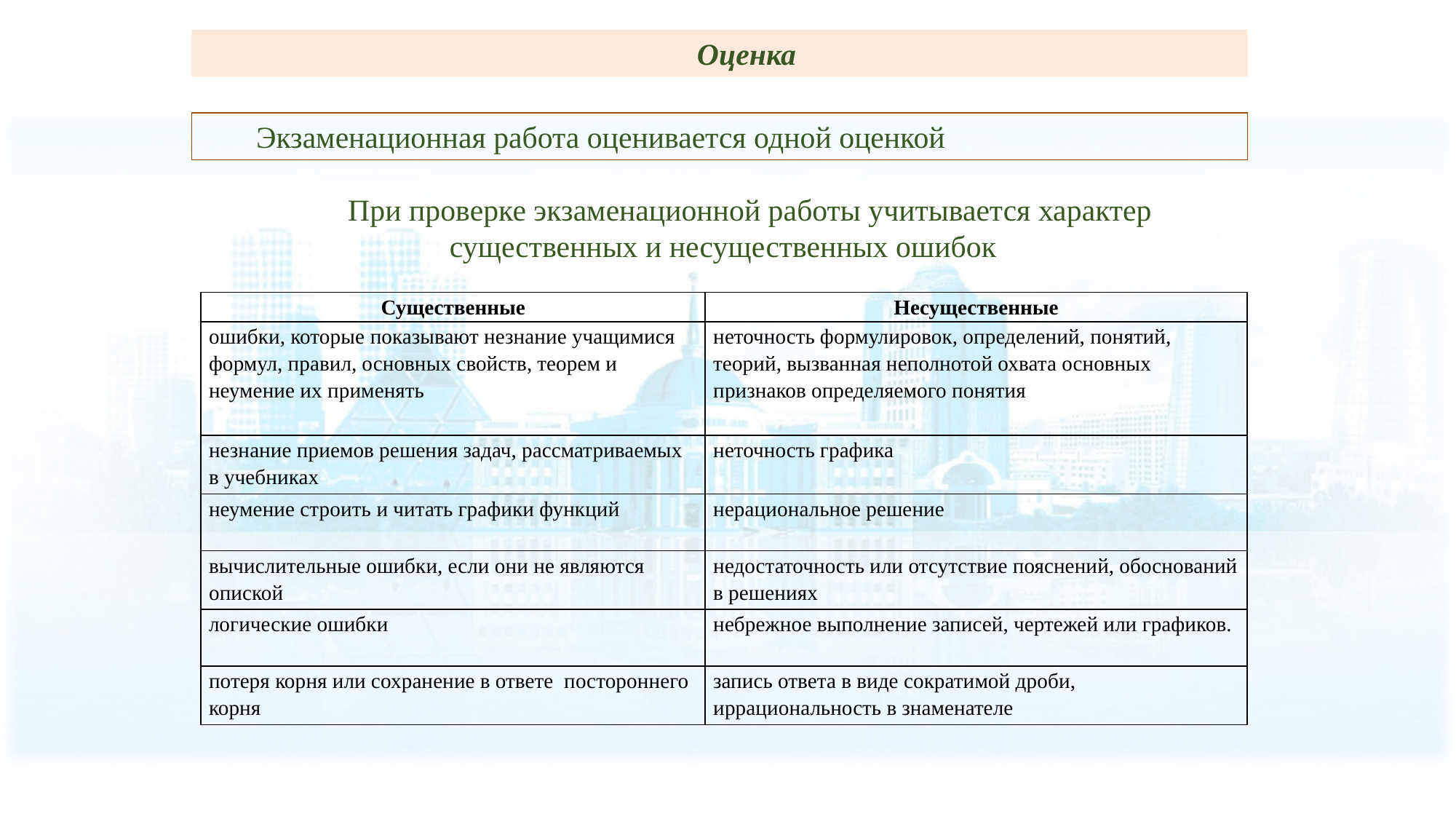

Оценка
Экзаменационная работа оценивается одной оценкой
При проверке экзаменационной работы учитывается характер существенных и несущественных ошибок
| Существенные | Несущественные |
| --- | --- |
| ошибки, которые показывают незнание учащимися формул, правил, основных свойств, теорем и неумение их применять | неточность формулировок, определений, понятий, теорий, вызванная неполнотой охвата основных признаков определяемого понятия |
| незнание приемов решения задач, рассматриваемых в учебниках | неточность графика |
| неумение строить и читать графики функций | нерациональное решение |
| вычислительные ошибки, если они не являются опиской | недостаточность или отсутствие пояснений, обоснований в решениях |
| логические ошибки | небрежное выполнение записей, чертежей или графиков. |
| потеря корня или сохранение в ответе  постороннего корня | запись ответа в виде сократимой дроби, иррациональность в знаменателе |